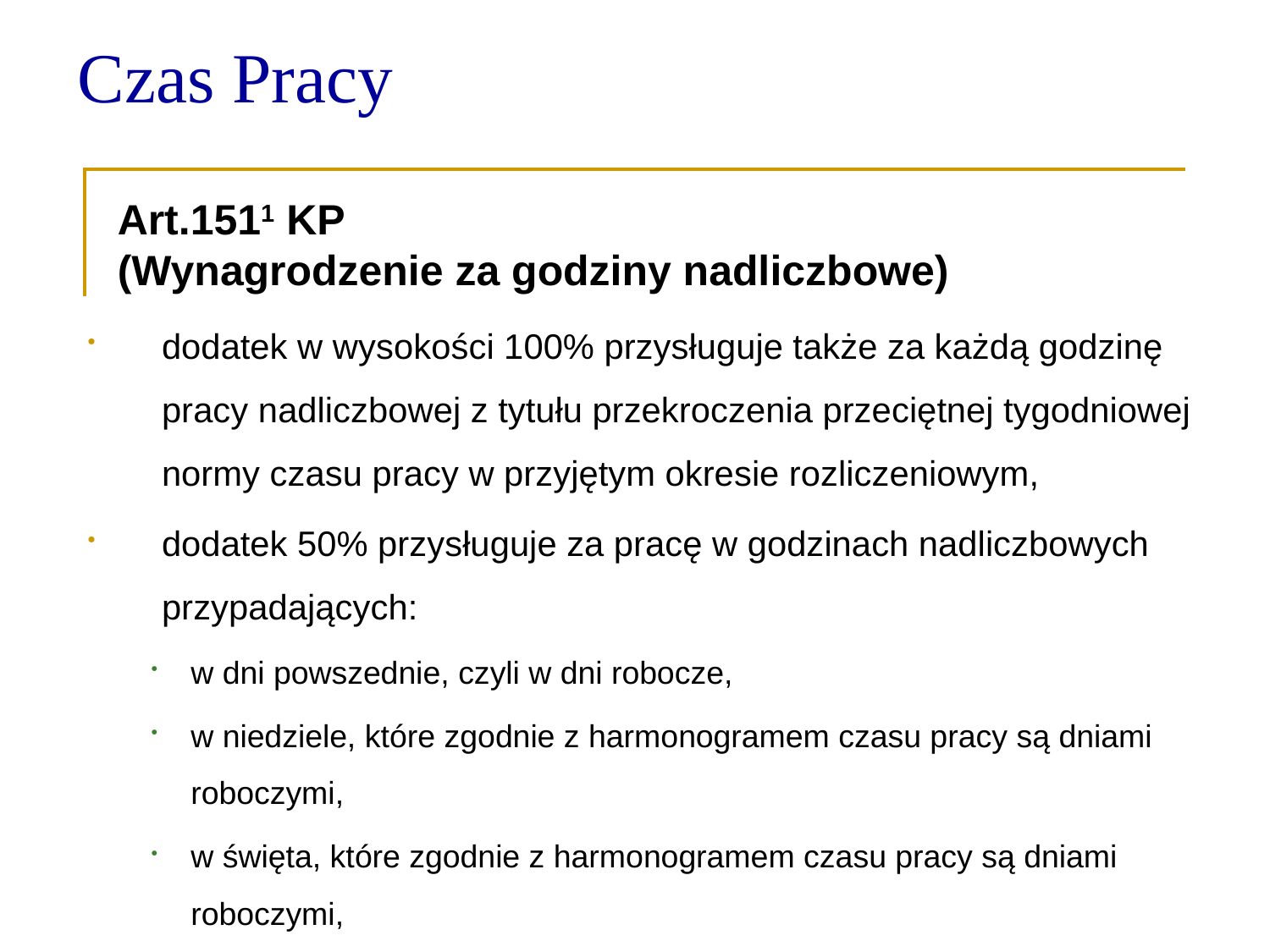

Czas Pracy
Art.1511 KP
(Wynagrodzenie za godziny nadliczbowe)
dodatek w wysokości 100% przysługuje także za każdą godzinę pracy nadliczbowej z tytułu przekroczenia przeciętnej tygodniowej normy czasu pracy w przyjętym okresie rozliczeniowym,
dodatek 50% przysługuje za pracę w godzinach nadliczbowych przypadających:
w dni powszednie, czyli w dni robocze,
w niedziele, które zgodnie z harmonogramem czasu pracy są dniami roboczymi,
w święta, które zgodnie z harmonogramem czasu pracy są dniami roboczymi,